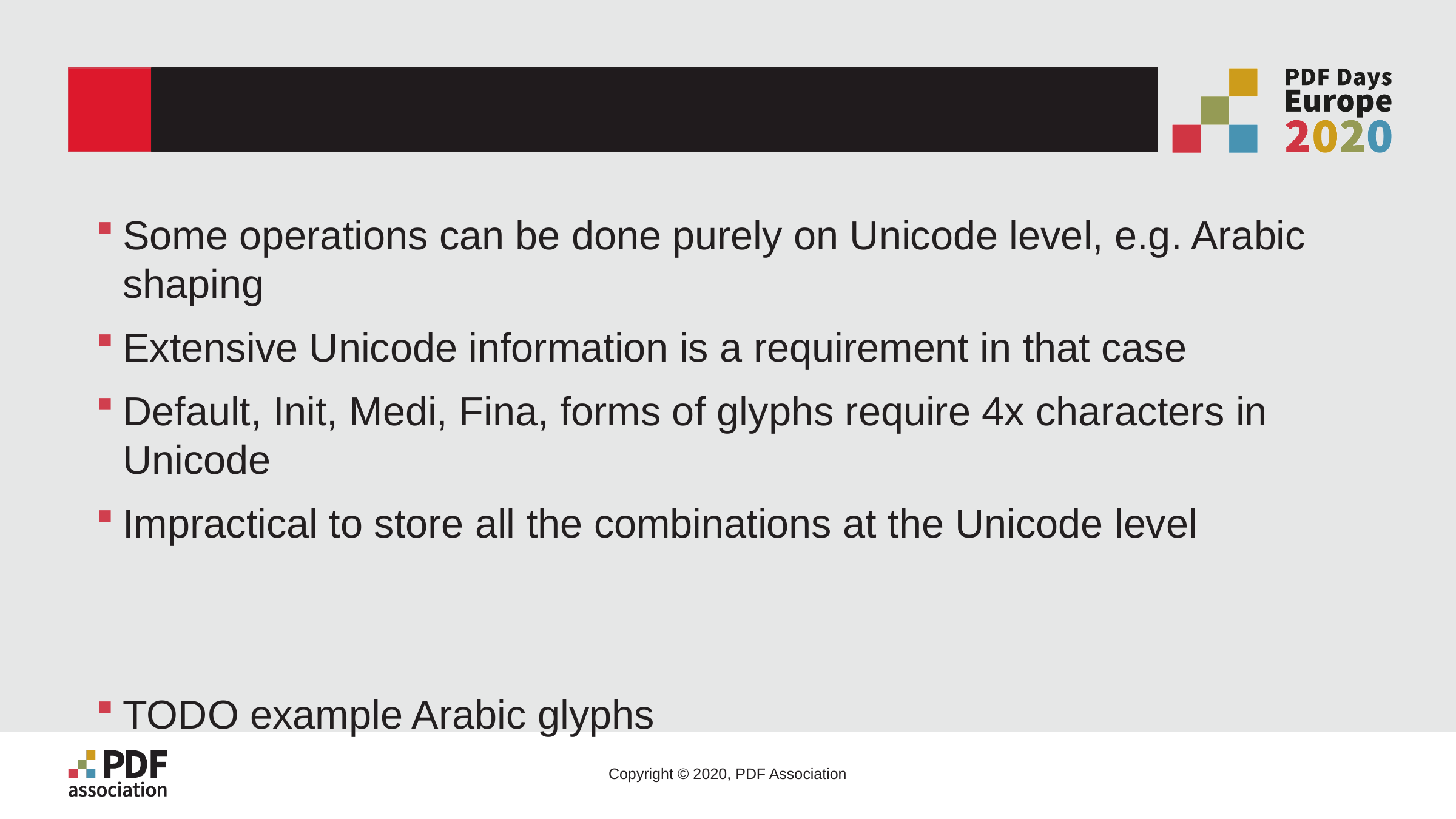

# What if fonts are lacking some info?
Some operations can be done purely on Unicode level, e.g. Arabic shaping
Extensive Unicode information is a requirement in that case
Default, Init, Medi, Fina, forms of glyphs require 4x characters in Unicode
Impractical to store all the combinations at the Unicode level

TODO example Arabic glyphs
11
Copyright © 2020, PDF Association